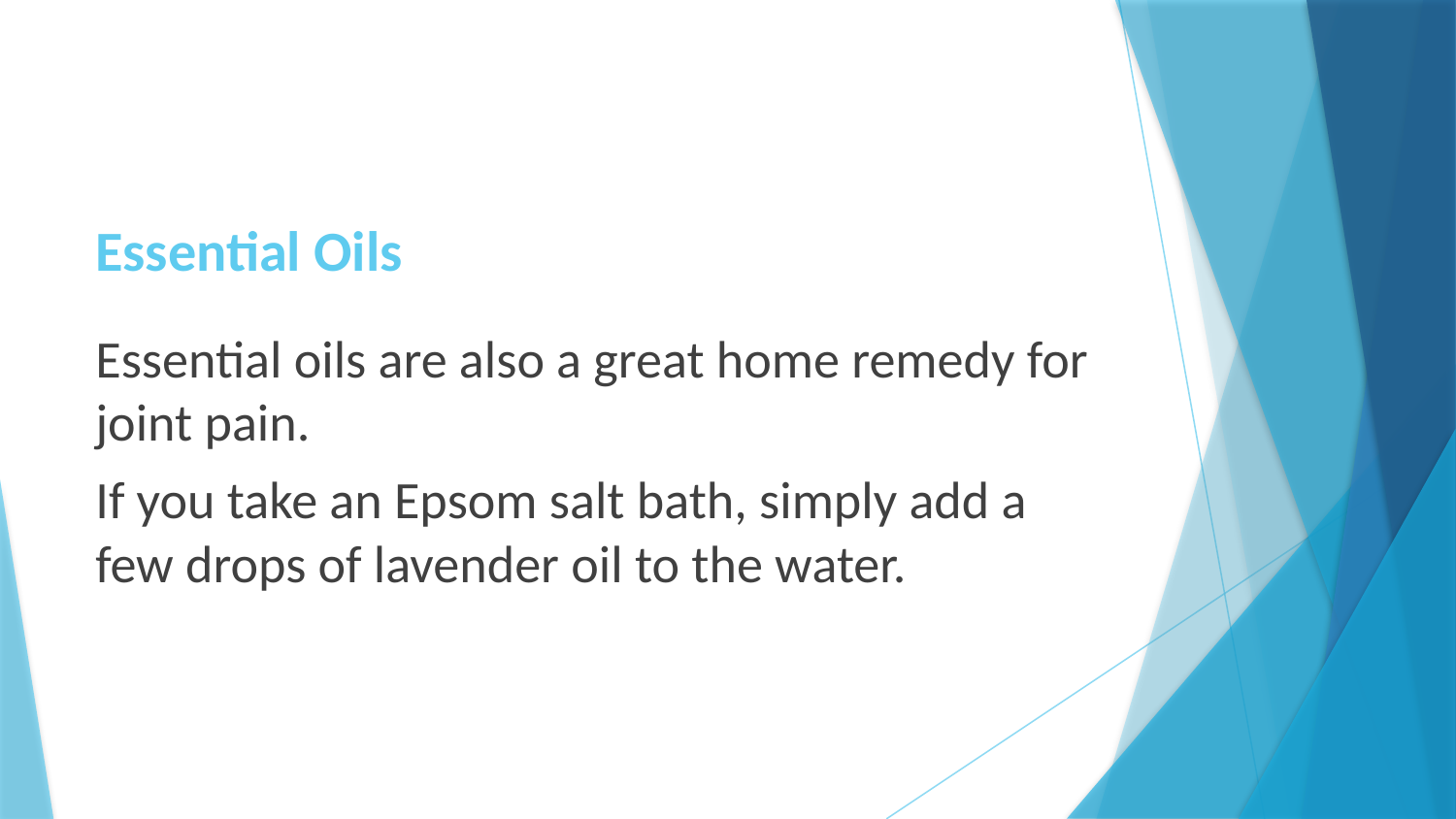

# Essential Oils
Essential oils are also a great home remedy for joint pain.
If you take an Epsom salt bath, simply add a few drops of lavender oil to the water.